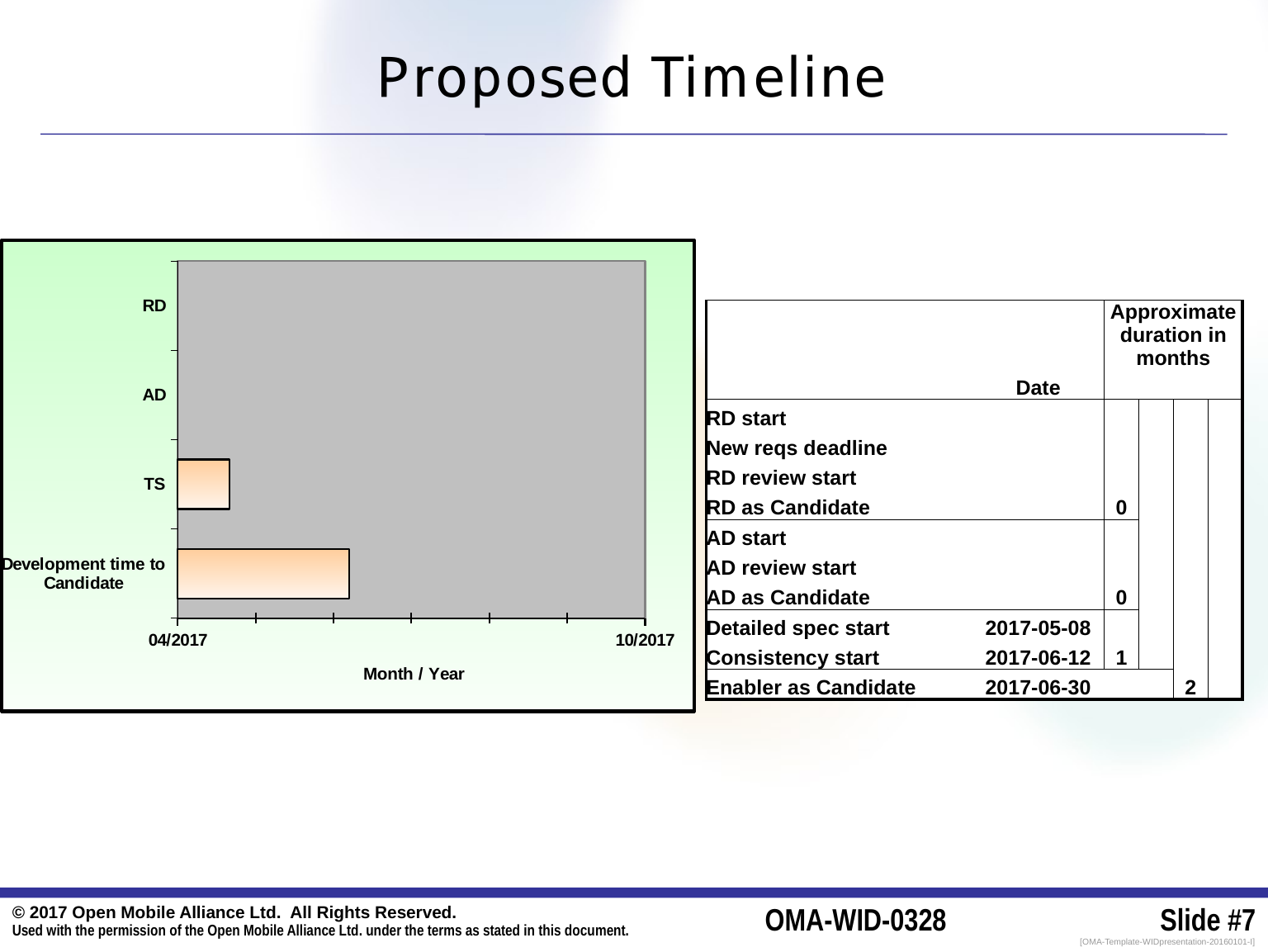

# Proposed Timeline

### Chart

| Category | Begin | Duration |
|---|---|---|
| Development time to Candidate | 41687.0 | 1229.0 |
| TS | 42837.0 | 33.0 |
| AD | 0.0 | 0.0 |
| RD | 0.0 | 0.0 |
|  |  | Approximate duration in months |  |  |  |
| --- | --- | --- | --- | --- | --- |
|  | Date |  |  |  |  |
| RD start |  |  |  |  |  |
| New reqs deadline |  |  |  |  |  |
| RD review start |  |  |  |  |  |
| RD as Candidate |  | 0 |  |  |  |
| AD start |  |  |  |  |  |
| AD review start |  |  |  |  |  |
| AD as Candidate |  | 0 |  |  |  |
| Detailed spec start | 2017-05-08 |  |  |  |  |
| Consistency start | 2017-06-12 | 1 |  |  |  |
| Enabler as Candidate | 2017-06-30 |  |  | 2 |  |